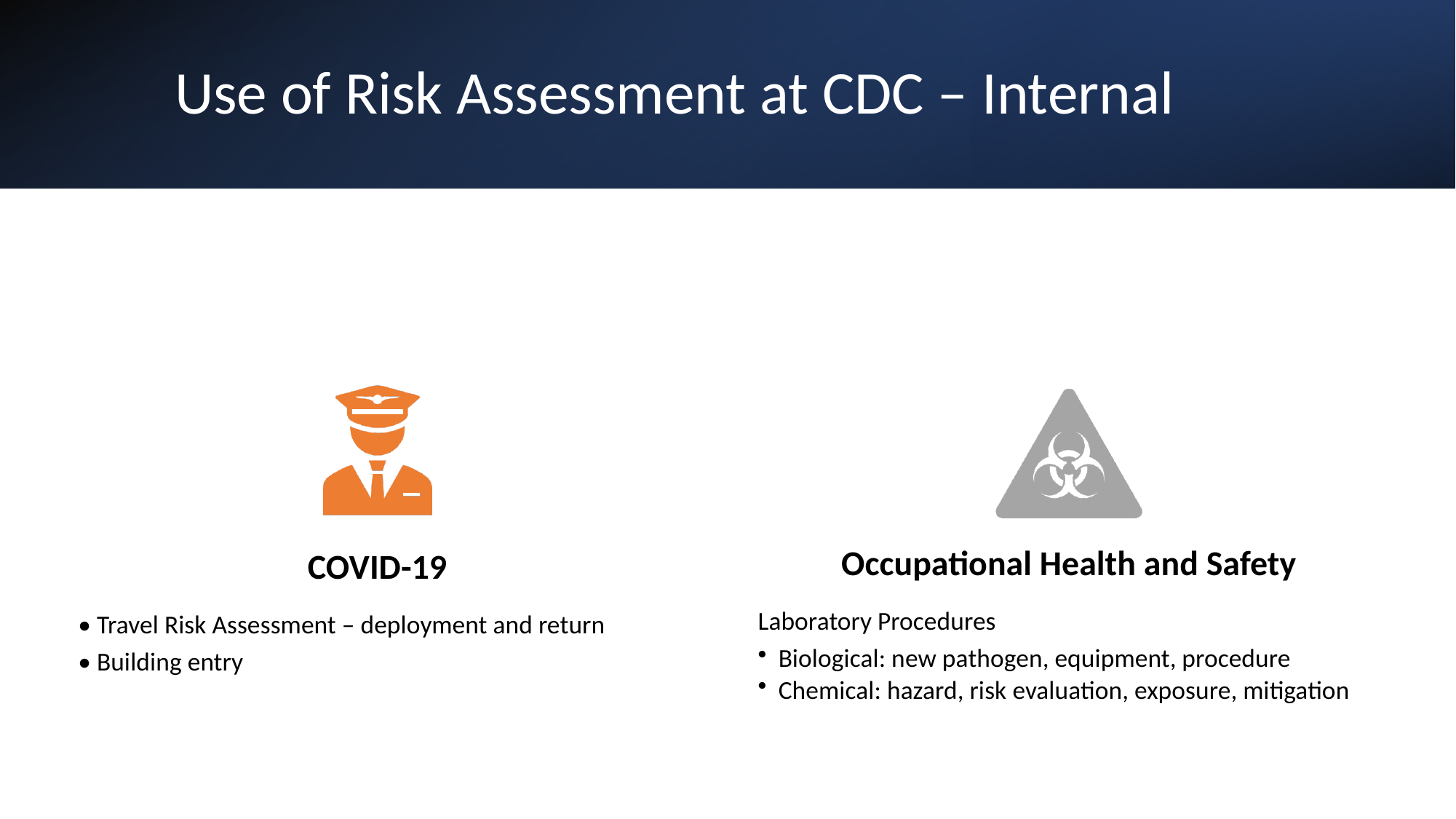

# Use of Risk Assessment at CDC – Internal
COVID-19
• Travel Risk Assessment – deployment and return
• Building entry
Occupational Health and Safety
Laboratory Procedures
Biological: new pathogen, equipment, procedure
Chemical: hazard, risk evaluation, exposure, mitigation